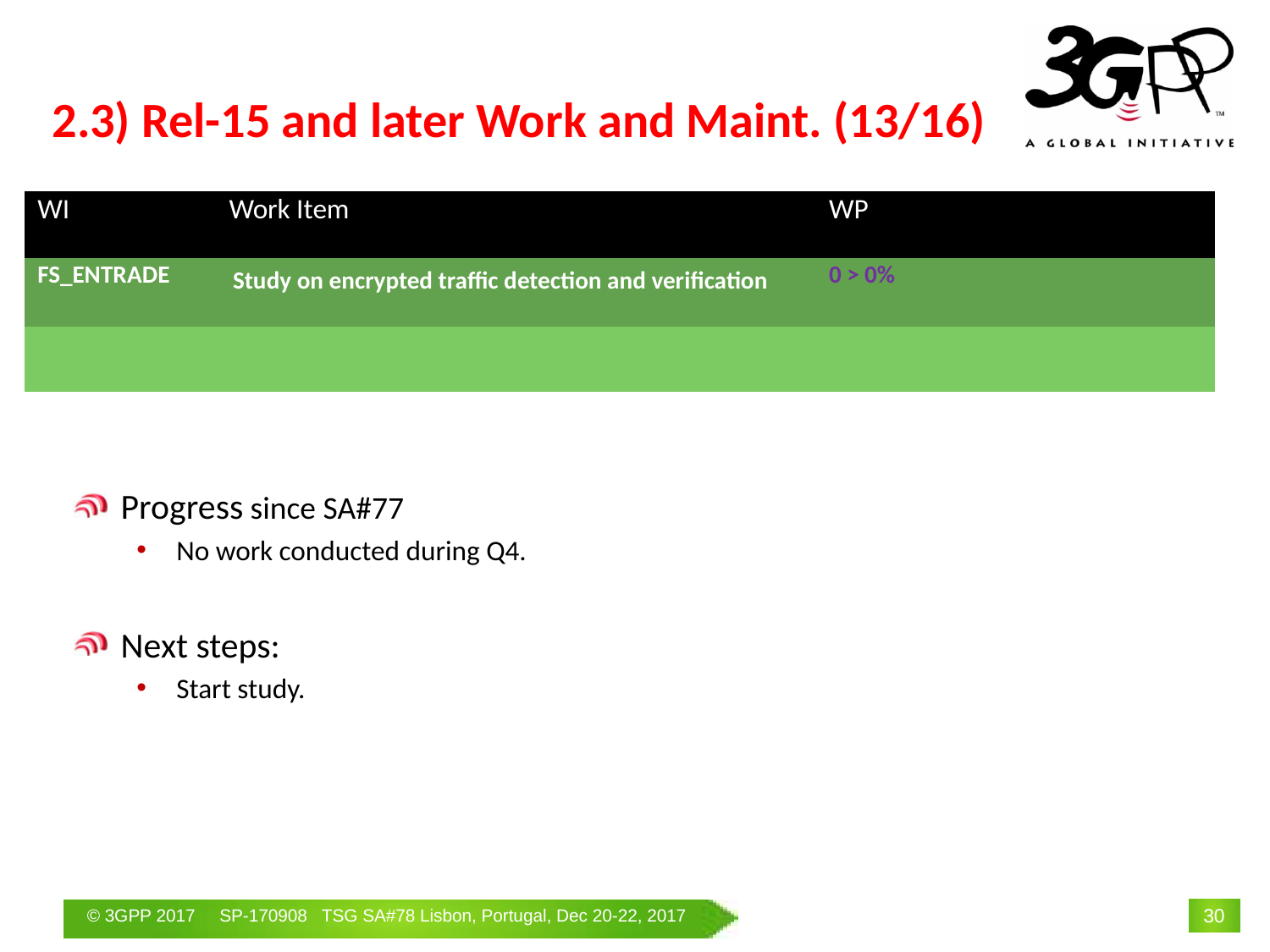

# 2.3) Rel-15 and later Work and Maint. (13/16)
| WI | Work Item | WP |  |  |
| --- | --- | --- | --- | --- |
| FS\_ENTRADE | Study on encrypted traffic detection and verification | 0 > 0% |  |  |
|  |  |  |  |  |
Progress since SA#77
No work conducted during Q4.

Next steps:
Start study.